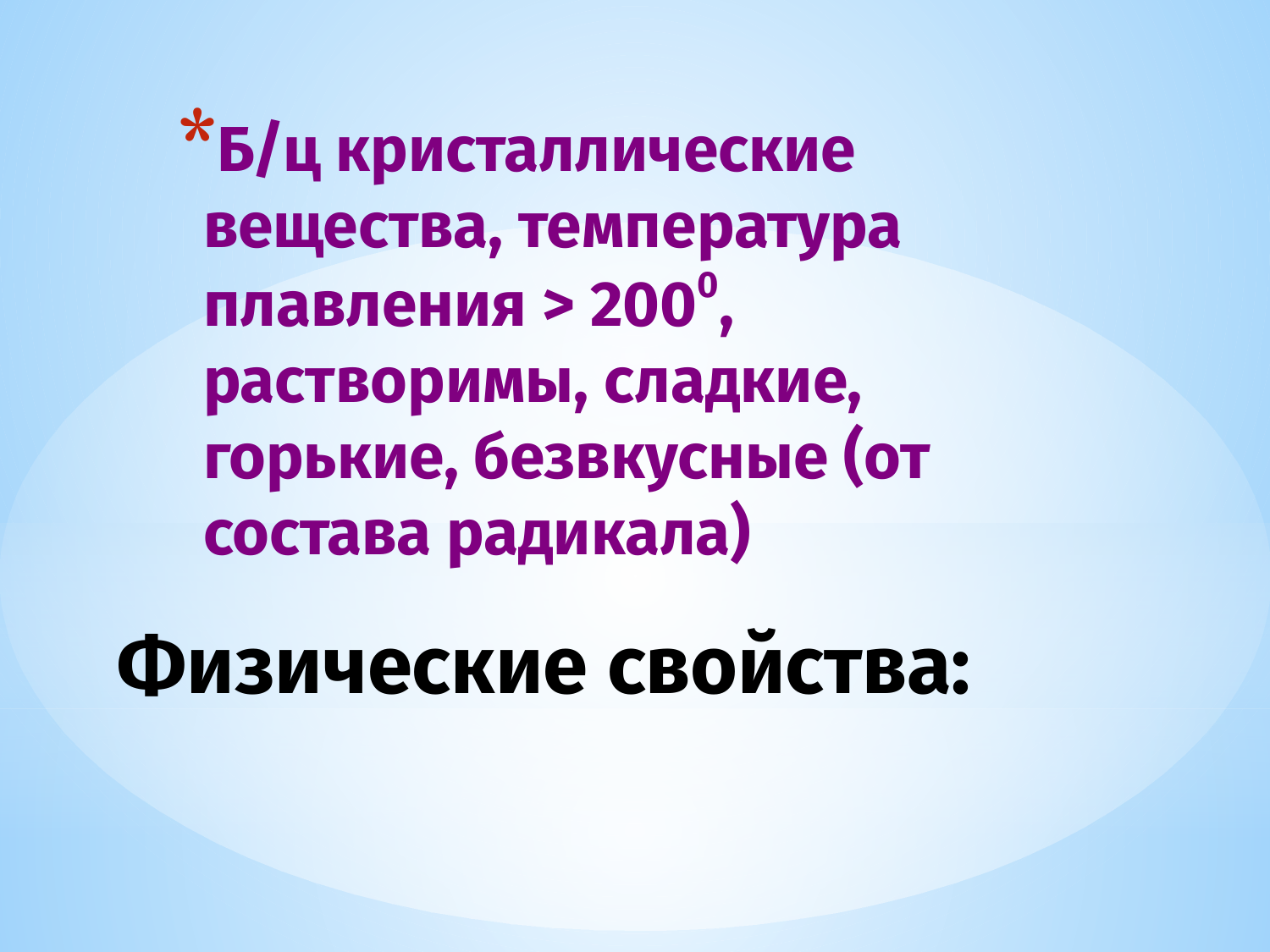

Б/ц кристаллические вещества, температура плавления > 2000, растворимы, сладкие, горькие, безвкусные (от состава радикала)
# Физические свойства: